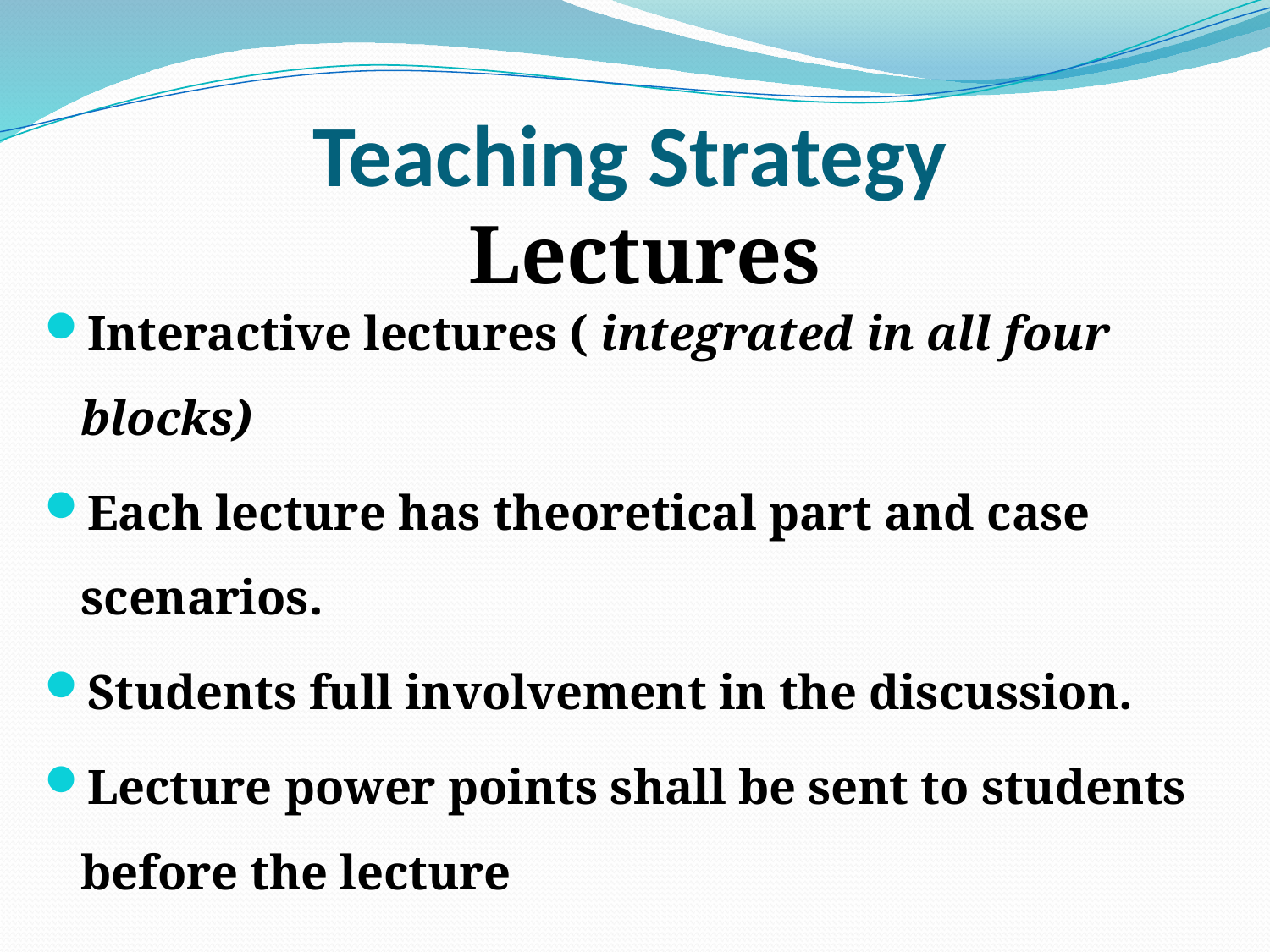

# Teaching Strategy Lectures
Interactive lectures ( integrated in all four blocks)
Each lecture has theoretical part and case scenarios.
Students full involvement in the discussion.
Lecture power points shall be sent to students before the lecture